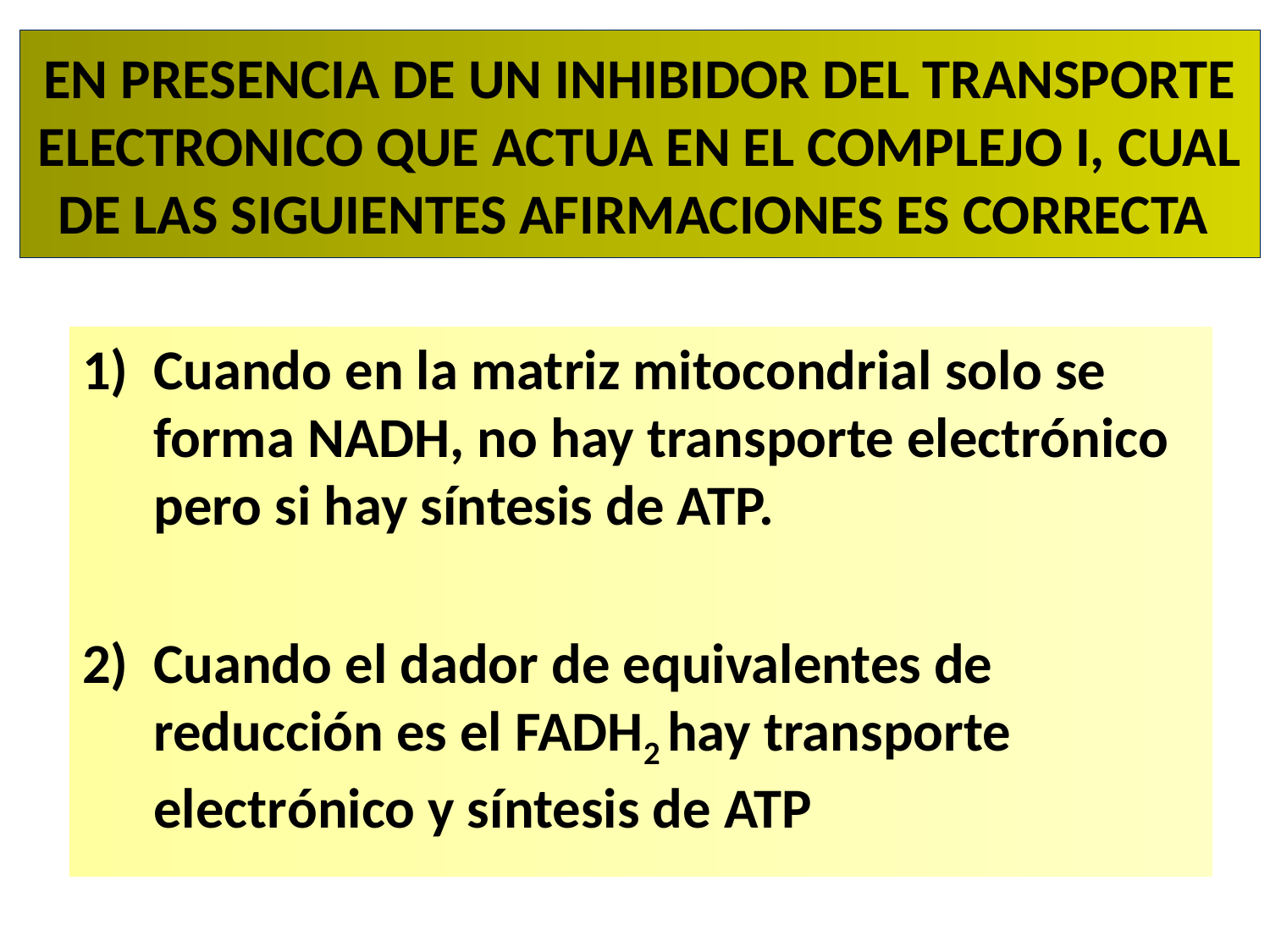

# EN PRESENCIA DE UN INHIBIDOR DEL TRANSPORTE ELECTRONICO QUE ACTUA EN EL COMPLEJO I, CUAL DE LAS SIGUIENTES AFIRMACIONES ES CORRECTA
Cuando en la matriz mitocondrial solo se forma NADH, no hay transporte electrónico pero si hay síntesis de ATP.

Cuando el dador de equivalentes de reducción es el FADH2 hay transporte electrónico y síntesis de ATP